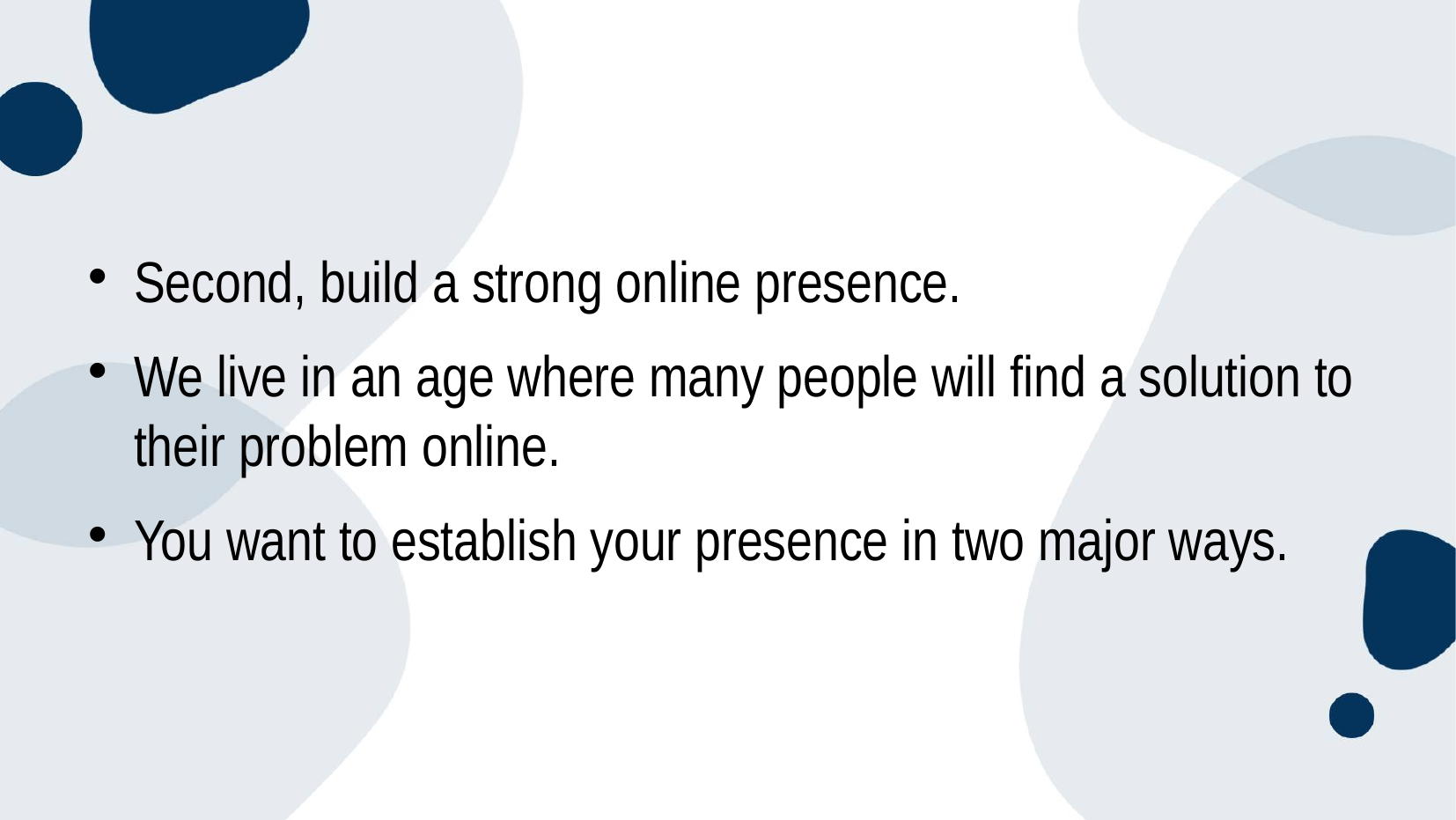

#
Second, build a strong online presence.
We live in an age where many people will find a solution to their problem online.
You want to establish your presence in two major ways.